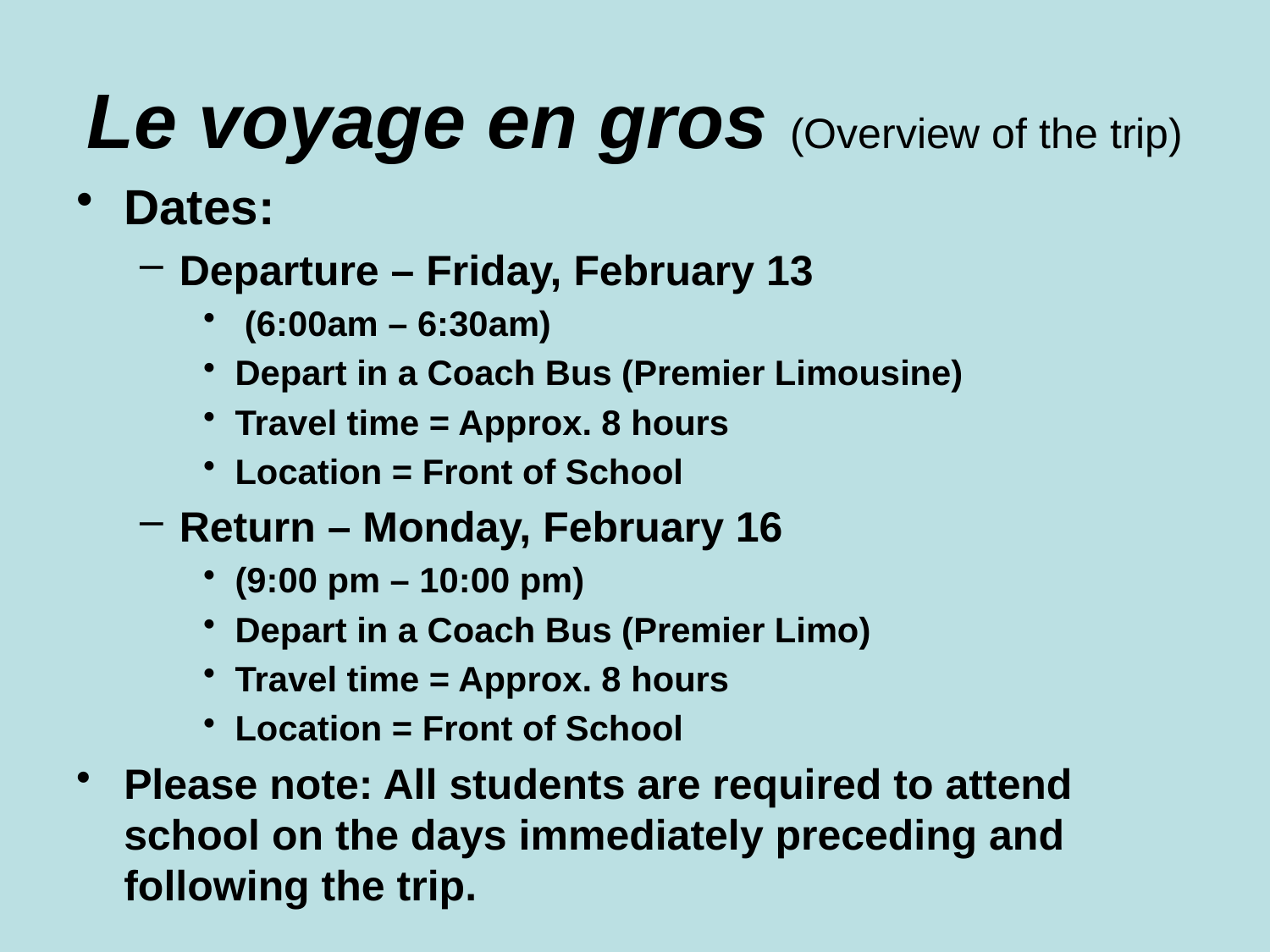

# Le voyage en gros (Overview of the trip)
Dates:
Departure – Friday, February 13
 (6:00am – 6:30am)
Depart in a Coach Bus (Premier Limousine)
Travel time = Approx. 8 hours
Location = Front of School
Return – Monday, February 16
(9:00 pm – 10:00 pm)
Depart in a Coach Bus (Premier Limo)
Travel time = Approx. 8 hours
Location = Front of School
Please note: All students are required to attend school on the days immediately preceding and following the trip.